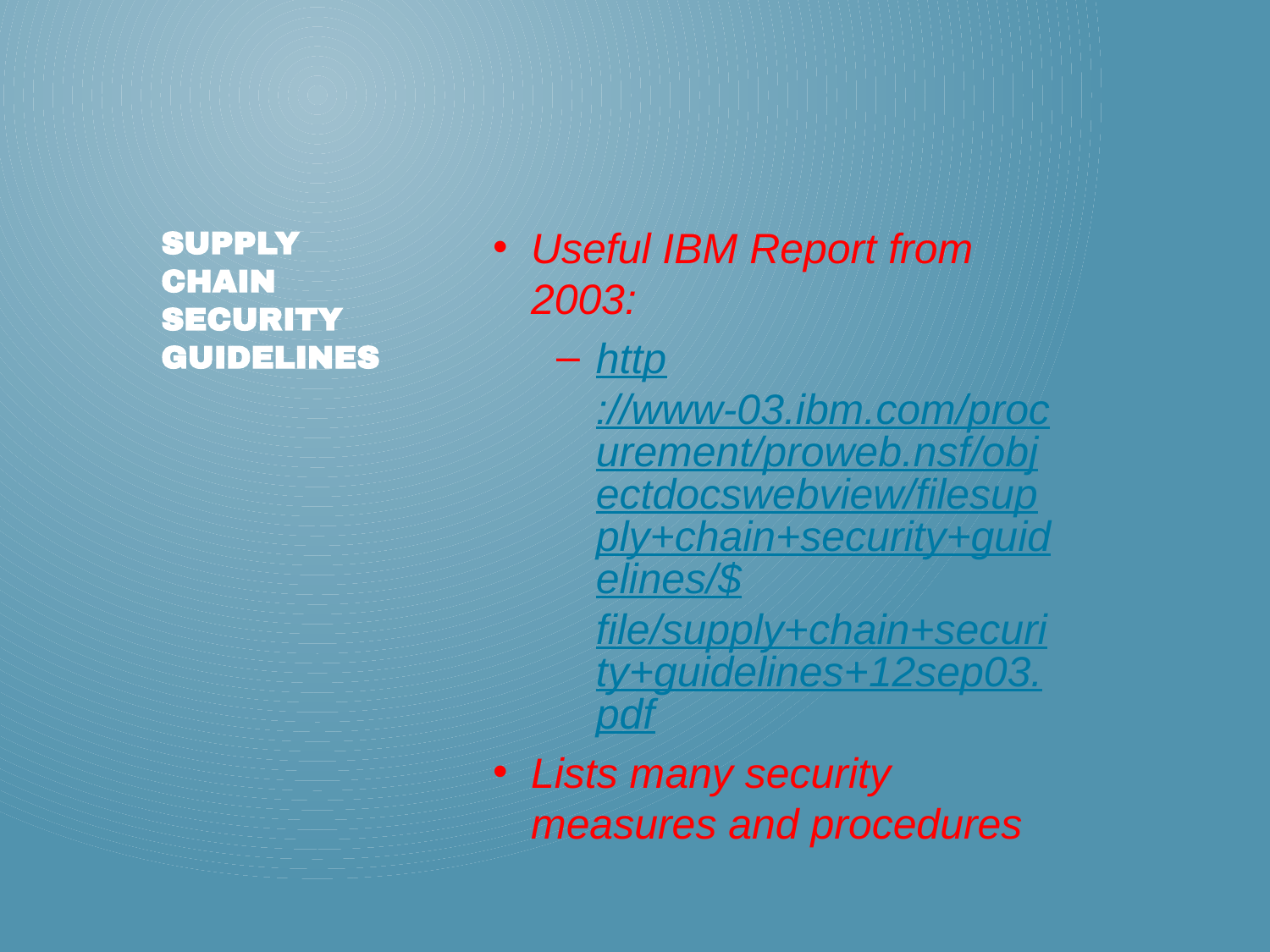

Useful IBM Report from 2003:
http://www-03.ibm.com/procurement/proweb.nsf/objectdocswebview/filesupply+chain+security+guidelines/$file/supply+chain+security+guidelines+12sep03.pdf
Lists many security measures and procedures
# Supply Chain Security Guidelines